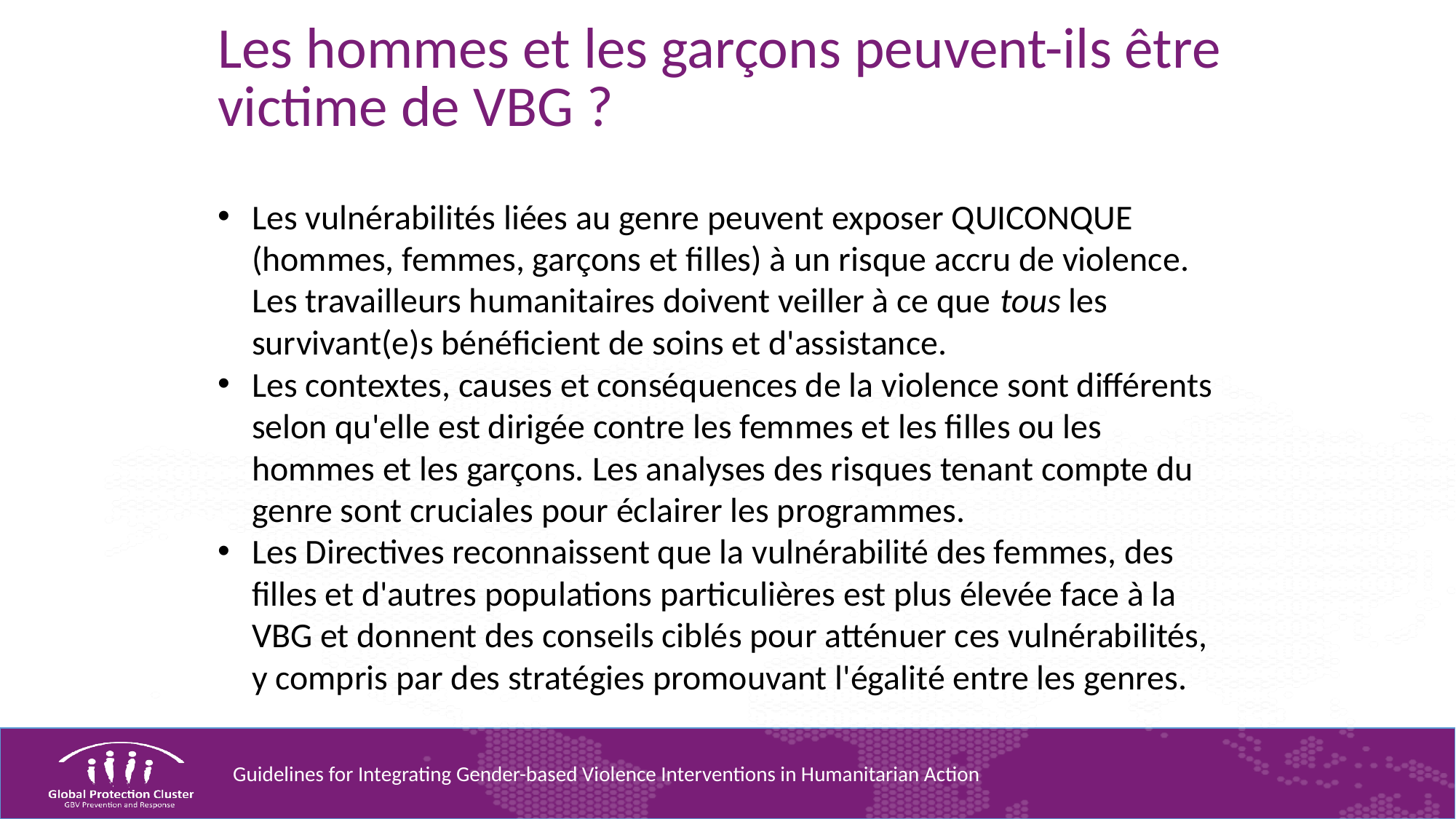

Les hommes et les garçons peuvent-ils être victime de VBG ?
Les vulnérabilités liées au genre peuvent exposer QUICONQUE (hommes, femmes, garçons et filles) à un risque accru de violence. Les travailleurs humanitaires doivent veiller à ce que tous les survivant(e)s bénéficient de soins et d'assistance.
Les contextes, causes et conséquences de la violence sont différents selon qu'elle est dirigée contre les femmes et les filles ou les hommes et les garçons. Les analyses des risques tenant compte du genre sont cruciales pour éclairer les programmes.
Les Directives reconnaissent que la vulnérabilité des femmes, des filles et d'autres populations particulières est plus élevée face à la VBG et donnent des conseils ciblés pour atténuer ces vulnérabilités, y compris par des stratégies promouvant l'égalité entre les genres.